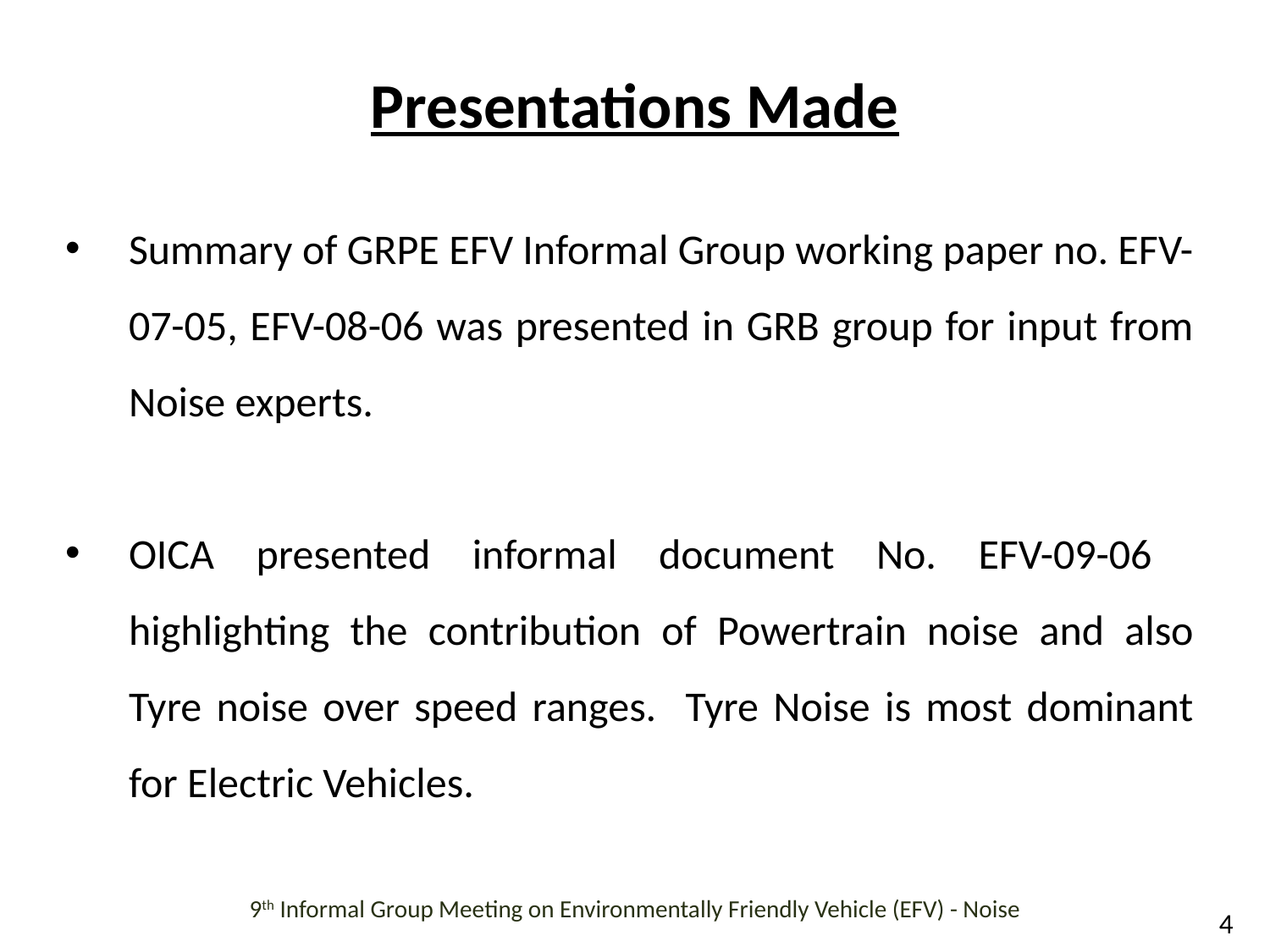

# Presentations Made
Summary of GRPE EFV Informal Group working paper no. EFV-07-05, EFV-08-06 was presented in GRB group for input from Noise experts.

OICA presented informal document No. EFV-09-06  highlighting the contribution of Powertrain noise and also Tyre noise over speed ranges.  Tyre Noise is most dominant for Electric Vehicles.
9th Informal Group Meeting on Environmentally Friendly Vehicle (EFV) - Noise
4